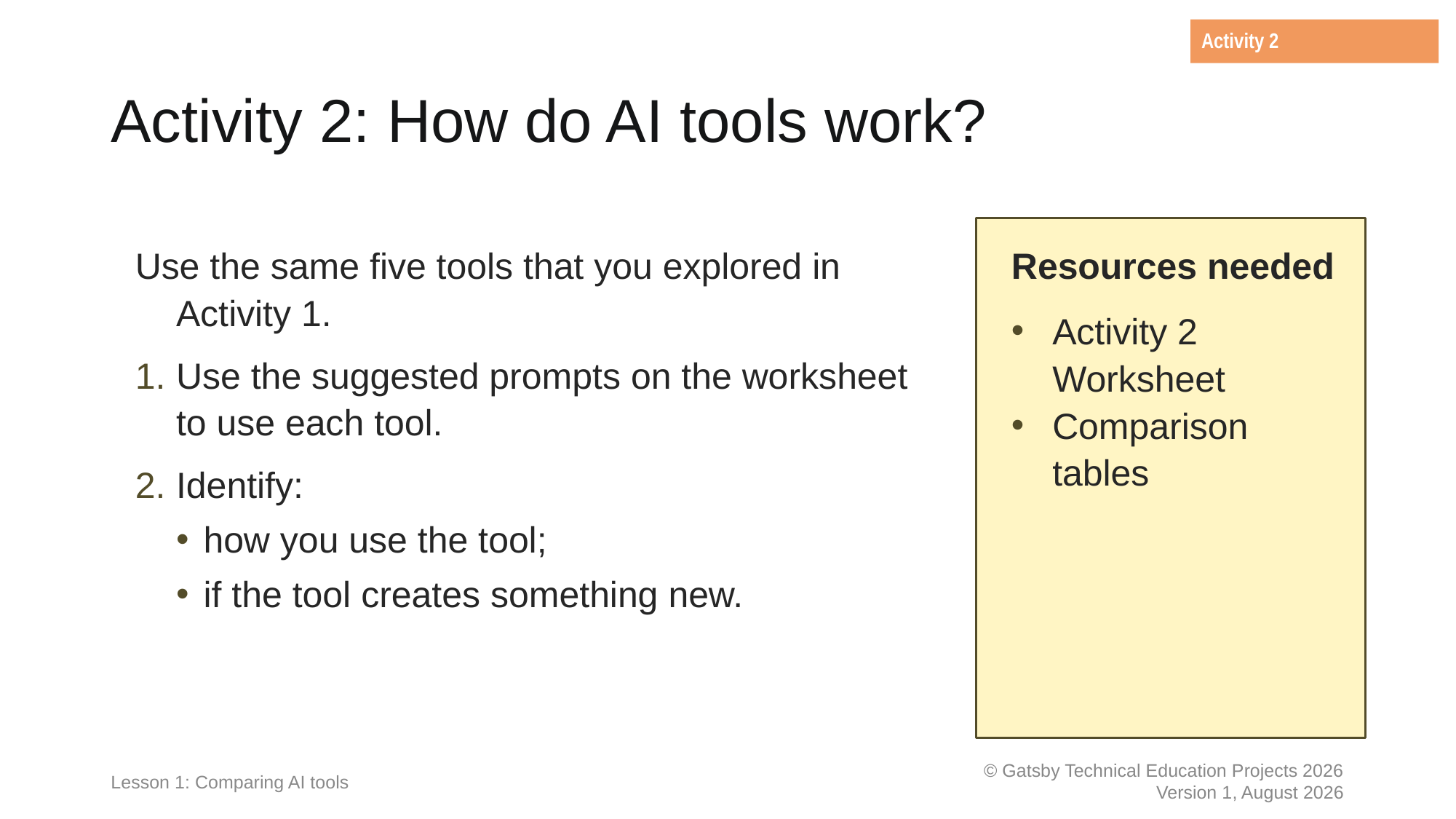

Activity 2
# Activity 2: How do AI tools work?
Use the same five tools that you explored in Activity 1.
Use the suggested prompts on the worksheet to use each tool.
Identify:
how you use the tool;
if the tool creates something new.
Resources needed
Activity 2 Worksheet
Comparison tables
Lesson 1: Comparing AI tools